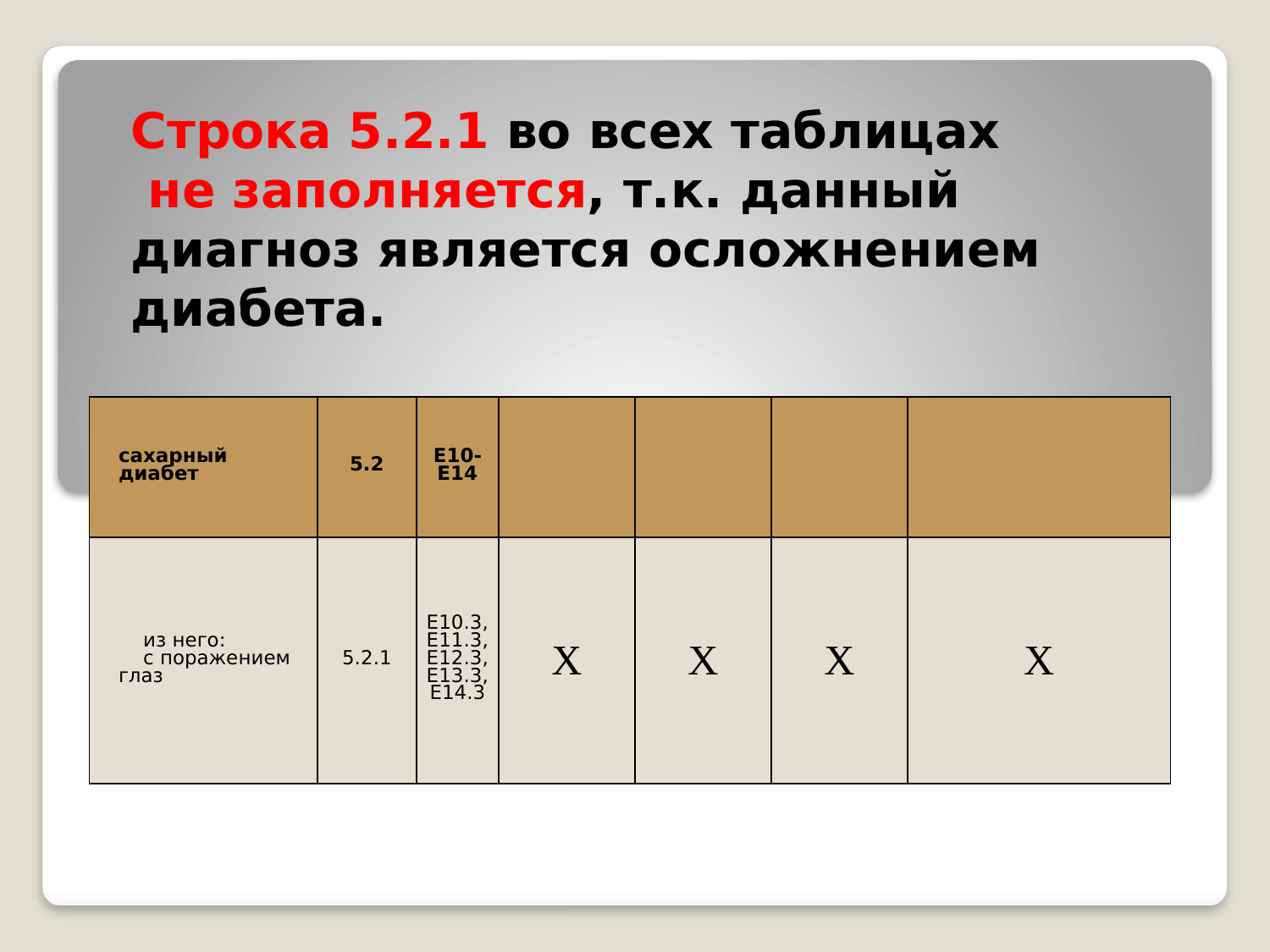

Строка 5.2.1 во всех таблицах
 не заполняется, т.к. данный диагноз является осложнением диабета.

| сахарный диабет | 5.2 | Е10-Е14 |  |  |  |  |
| --- | --- | --- | --- | --- | --- | --- |
| из него: с поражением глаз | 5.2.1 | Е10.3, Е11.3, Е12.3, Е13.3, Е14.3 | Х | Х | Х | Х |